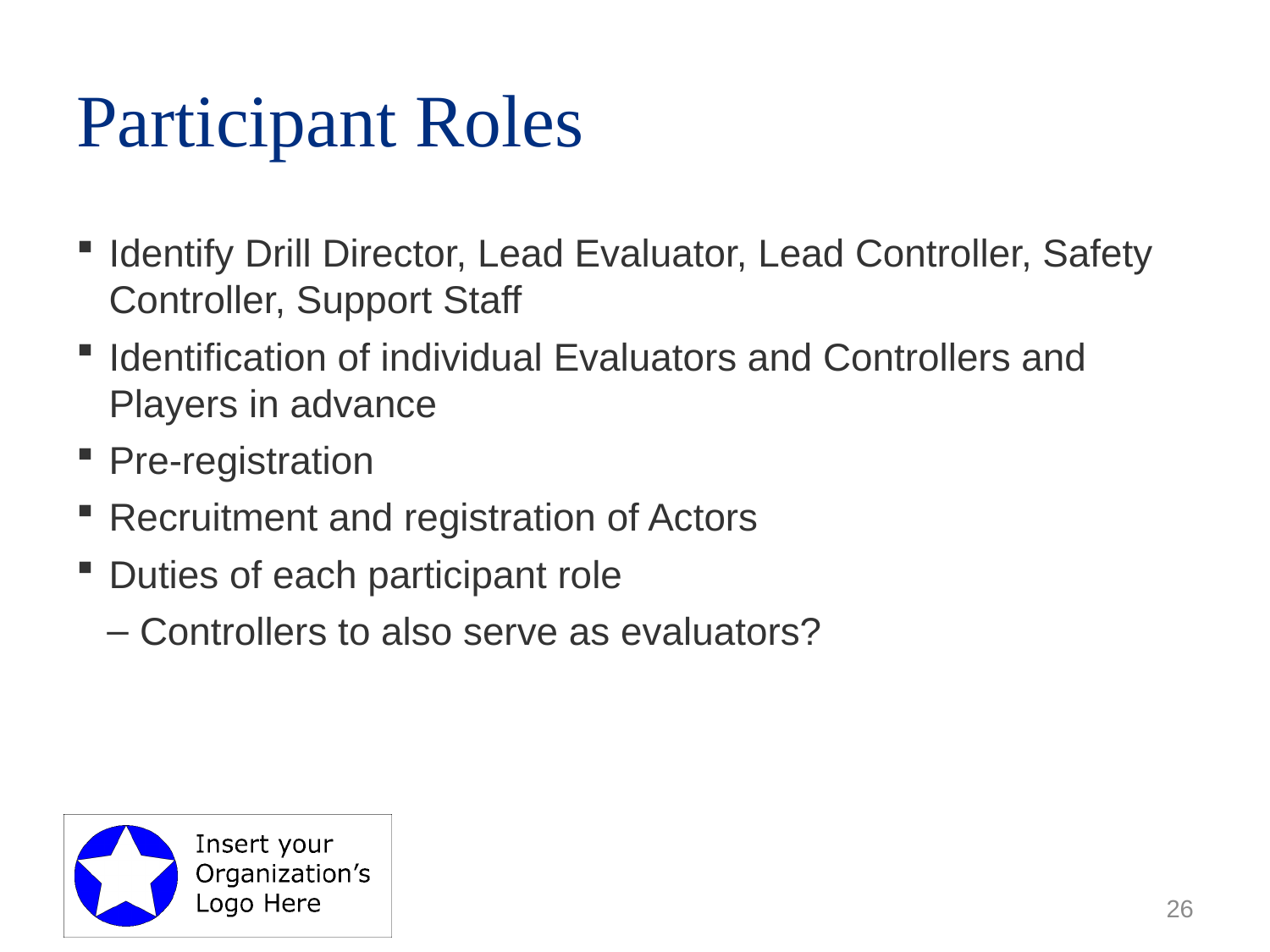

# Participant Roles
Identify Drill Director, Lead Evaluator, Lead Controller, Safety Controller, Support Staff
Identification of individual Evaluators and Controllers and Players in advance
Pre-registration
Recruitment and registration of Actors
Duties of each participant role
Controllers to also serve as evaluators?
26